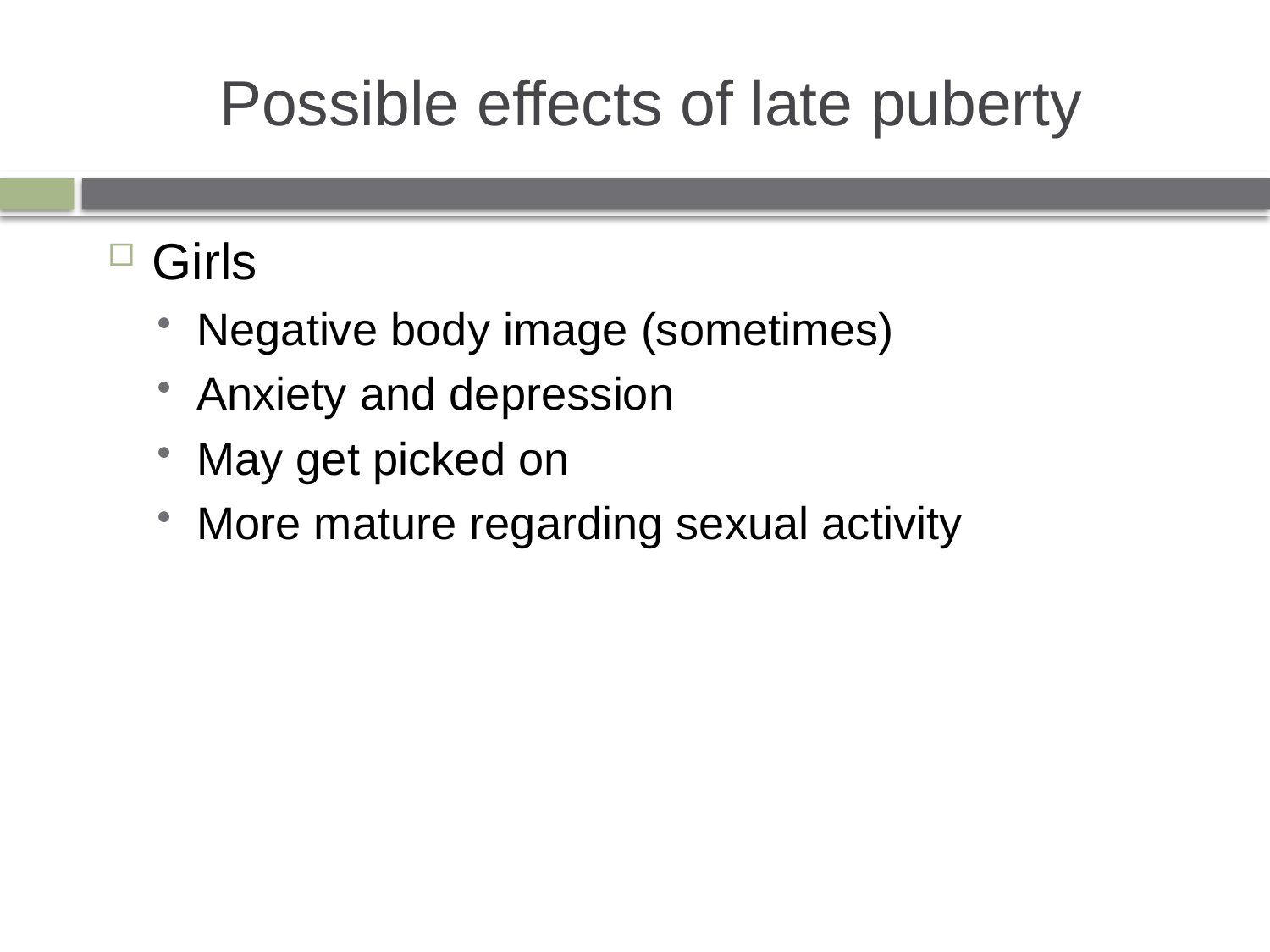

# Possible effects of late puberty
Girls
Negative body image (sometimes)
Anxiety and depression
May get picked on
More mature regarding sexual activity